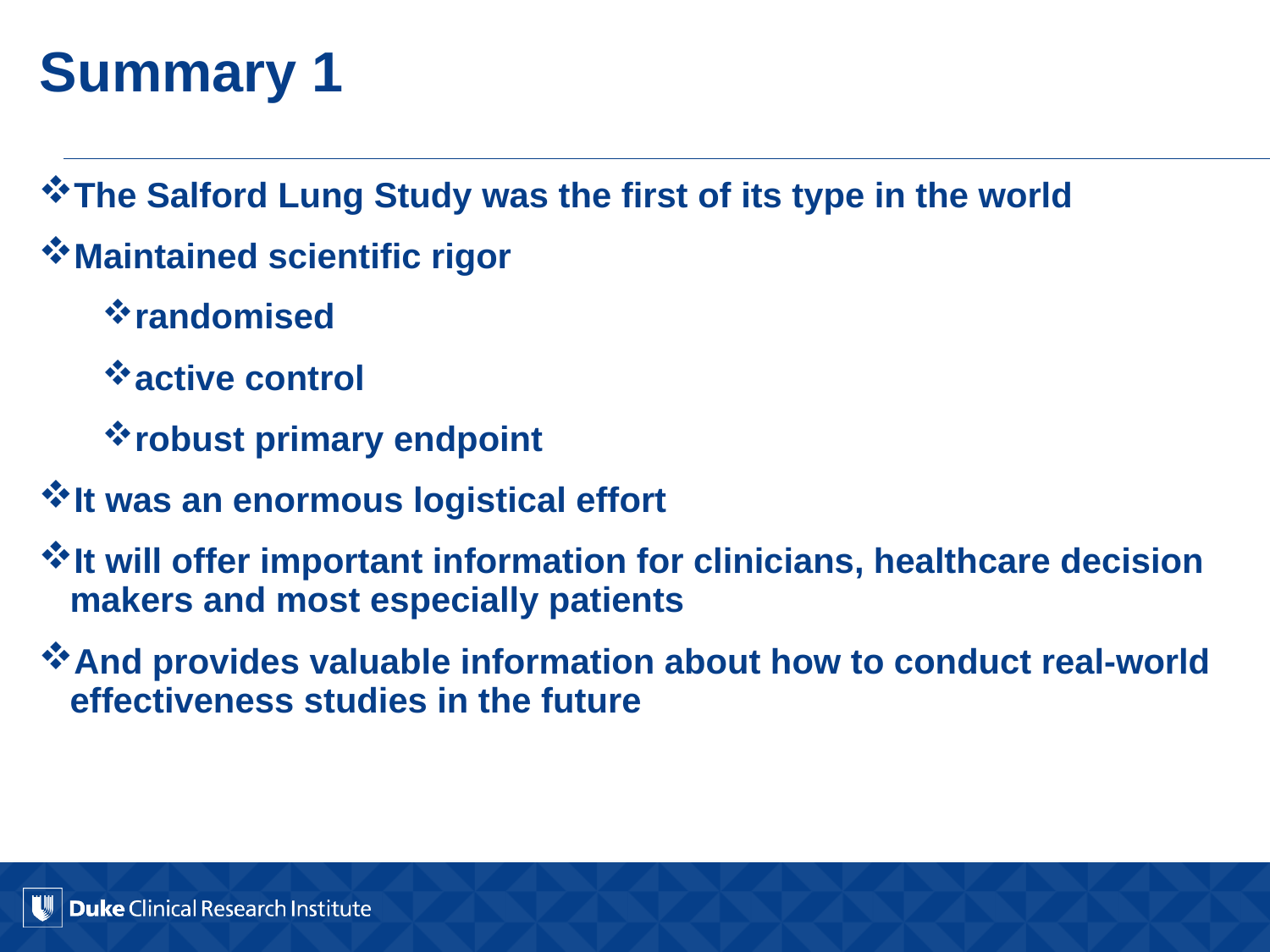

# Summary 1
The Salford Lung Study was the first of its type in the world
Maintained scientific rigor
randomised
active control
robust primary endpoint
It was an enormous logistical effort
It will offer important information for clinicians, healthcare decision makers and most especially patients
And provides valuable information about how to conduct real-world effectiveness studies in the future